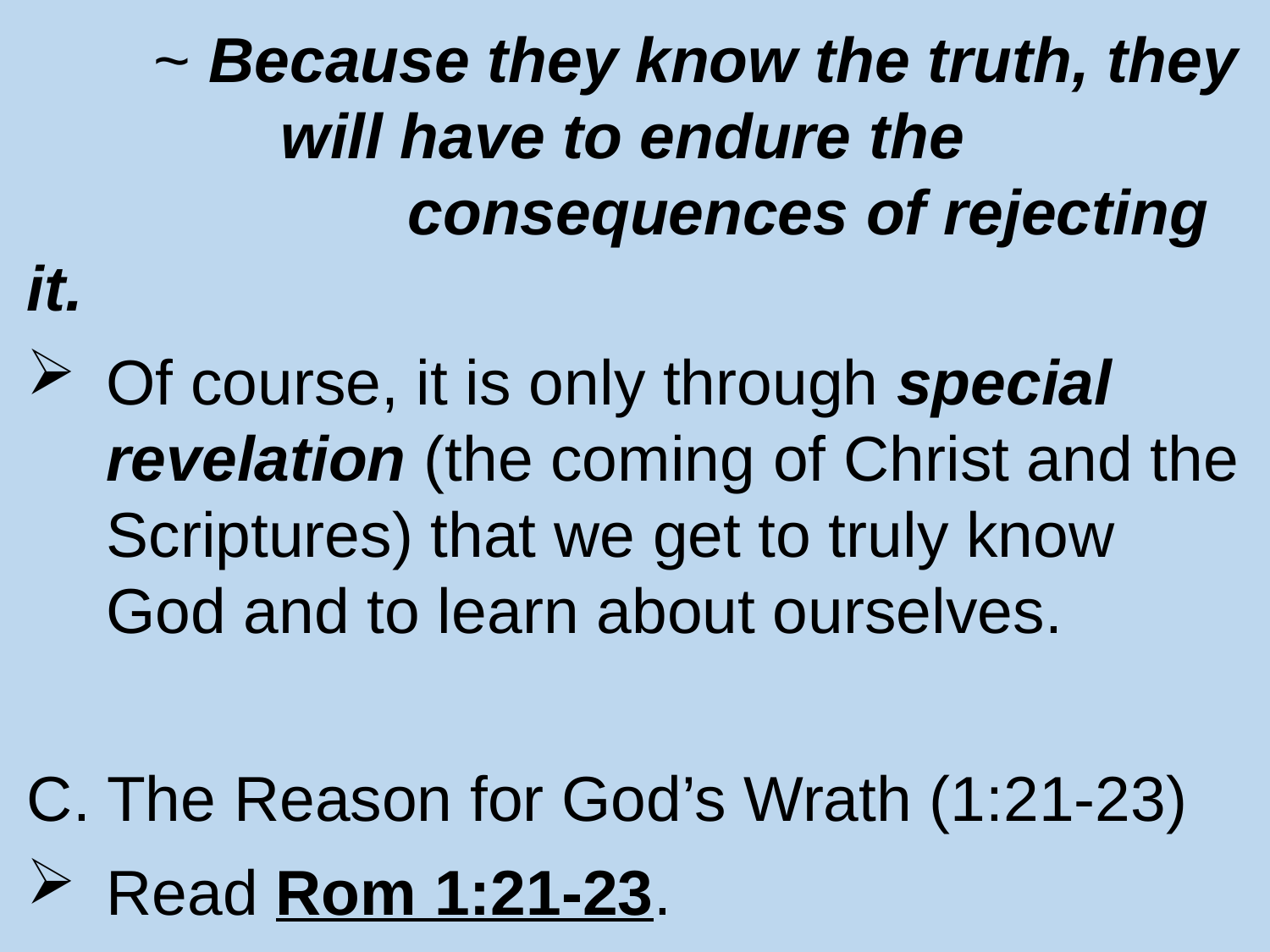

~ Because they know the truth, they 		will have to endure the 					consequences of rejecting it.
Of course, it is only through special revelation (the coming of Christ and the Scriptures) that we get to truly know God and to learn about ourselves.

C. The Reason for God’s Wrath (1:21-23)
Read Rom 1:21-23.